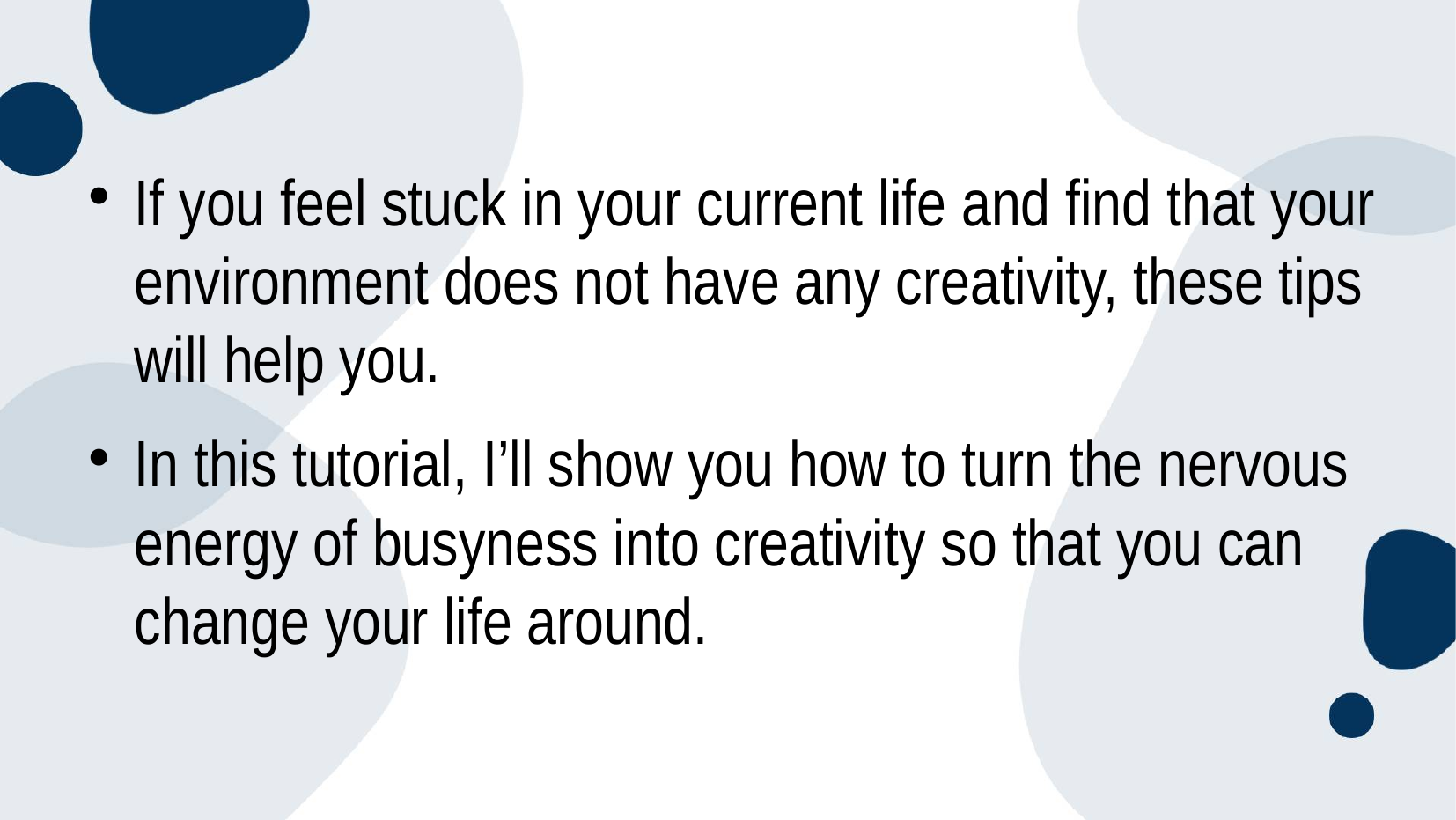

If you feel stuck in your current life and find that your environment does not have any creativity, these tips will help you.
In this tutorial, I’ll show you how to turn the nervous energy of busyness into creativity so that you can change your life around.